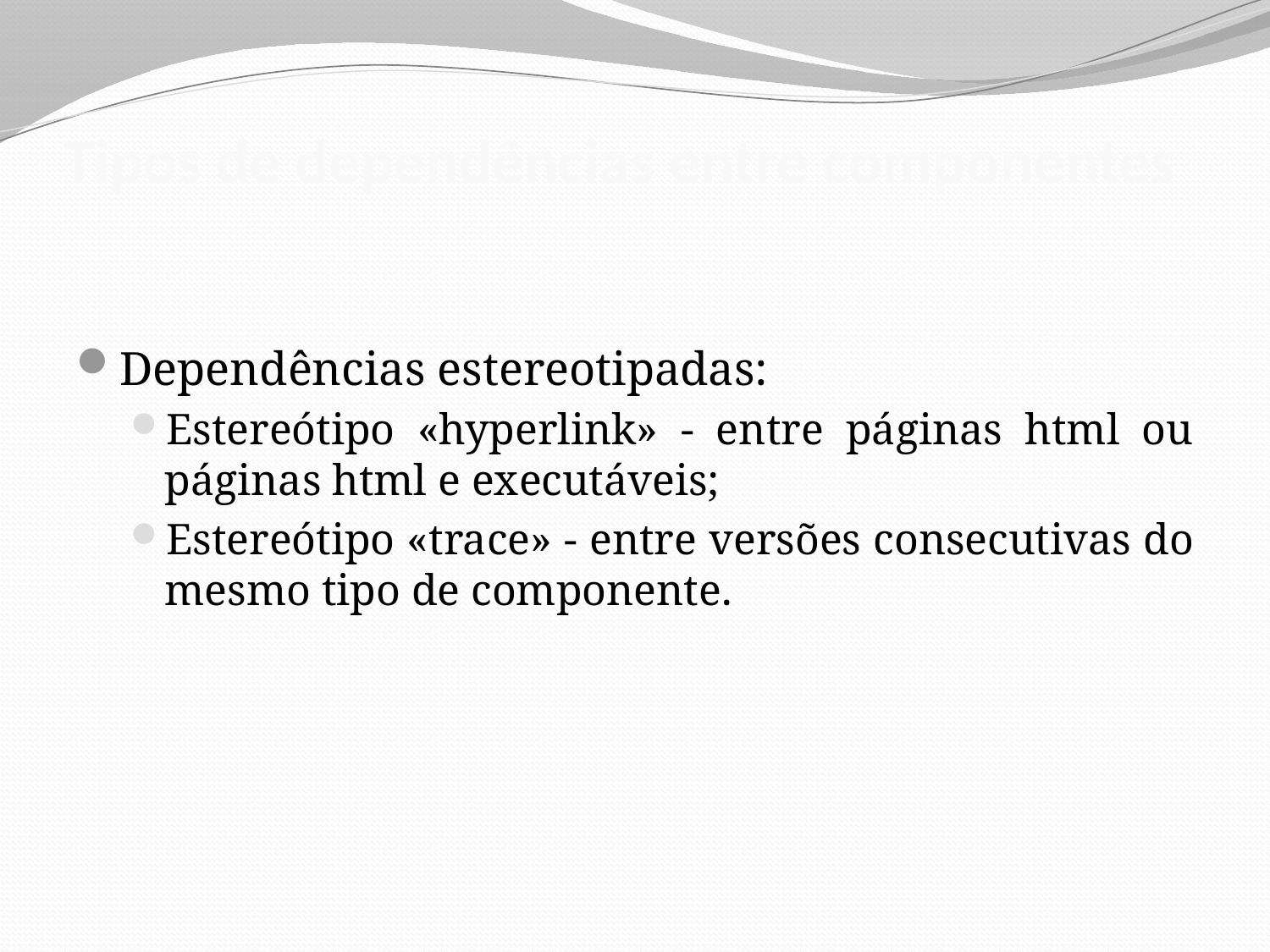

# Tipos de dependências entre componentes

Dependências estereotipadas:
Estereótipo «hyperlink» - entre páginas html ou páginas html e executáveis;
Estereótipo «trace» - entre versões consecutivas do mesmo tipo de componente.